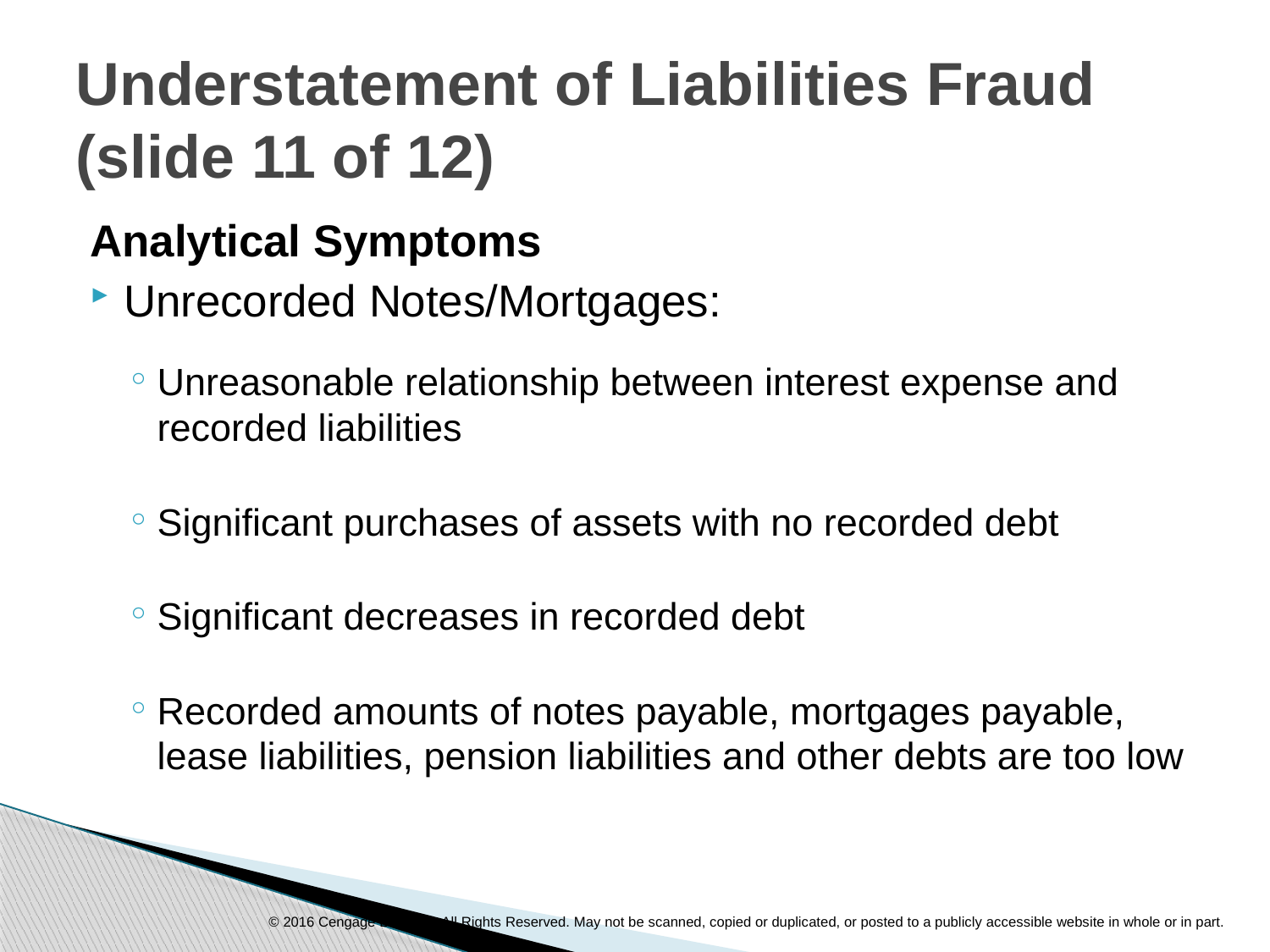

# Understatement of Liabilities Fraud (slide 11 of 12)
Analytical Symptoms
Unrecorded Notes/Mortgages:

Unreasonable relationship between interest expense and recorded liabilities

Significant purchases of assets with no recorded debt

Significant decreases in recorded debt

Recorded amounts of notes payable, mortgages payable, lease liabilities, pension liabilities and other debts are too low

© 2016 Cengage Learning. All Rights Reserved. May not be scanned, copied or duplicated, or posted to a publicly accessible website in whole or in part.
© 2011 Cengage Learning. All Rights Reserved. May not be copied, scanned, or duplicated, in whole or in part, except for use as permitted in a license distributed with a certain product or service or otherwise on a password-protected website for classroom use.